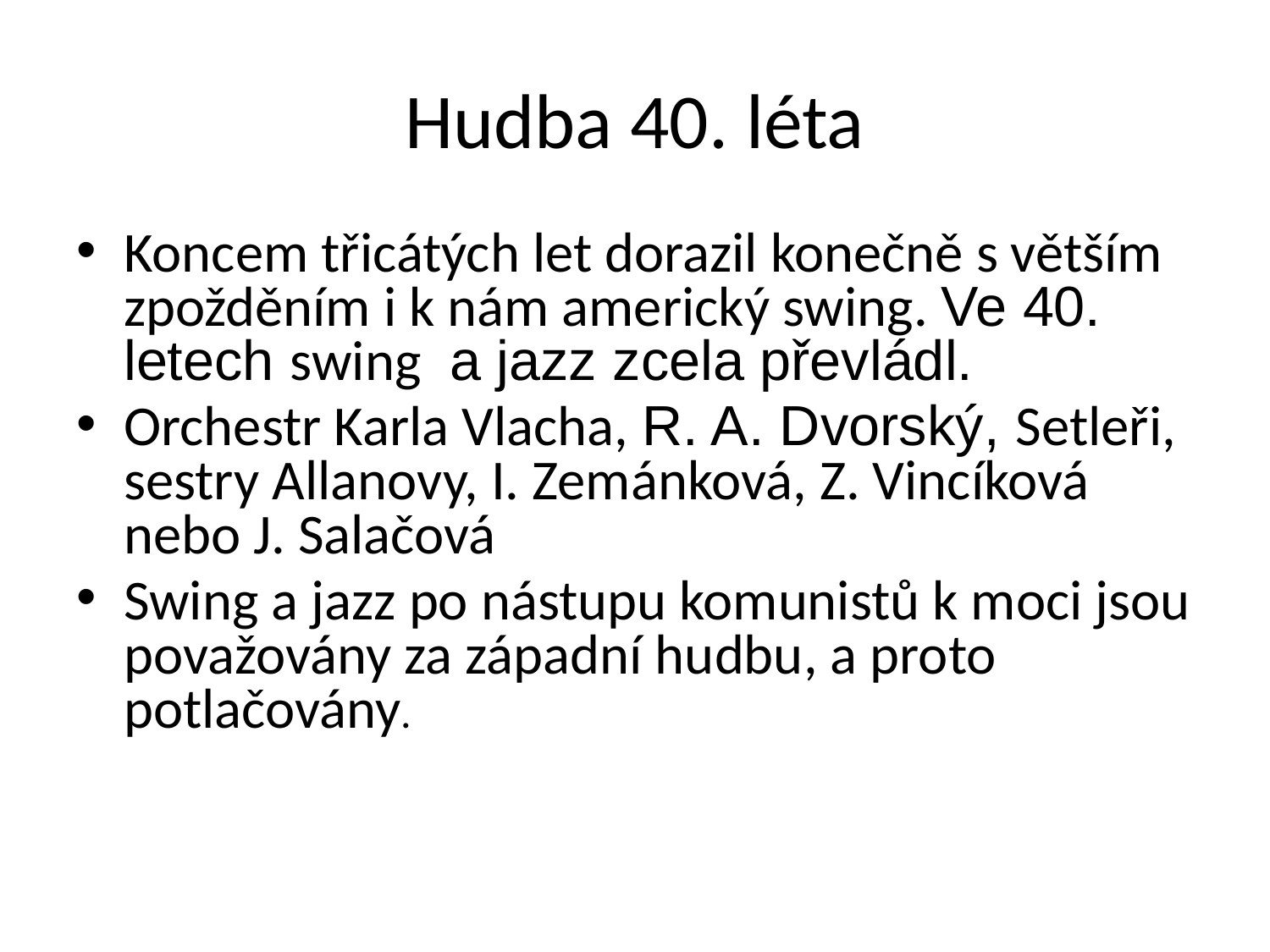

# Hudba 40. léta
Koncem třicátých let dorazil konečně s větším zpožděním i k nám americký swing. Ve 40. letech swing  a jazz zcela převládl.
Orchestr Karla Vlacha, R. A. Dvorský, Setleři, sestry Allanovy, I. Zemánková, Z. Vincíková nebo J. Salačová
Swing a jazz po nástupu komunistů k moci jsou považovány za západní hudbu, a proto potlačovány.